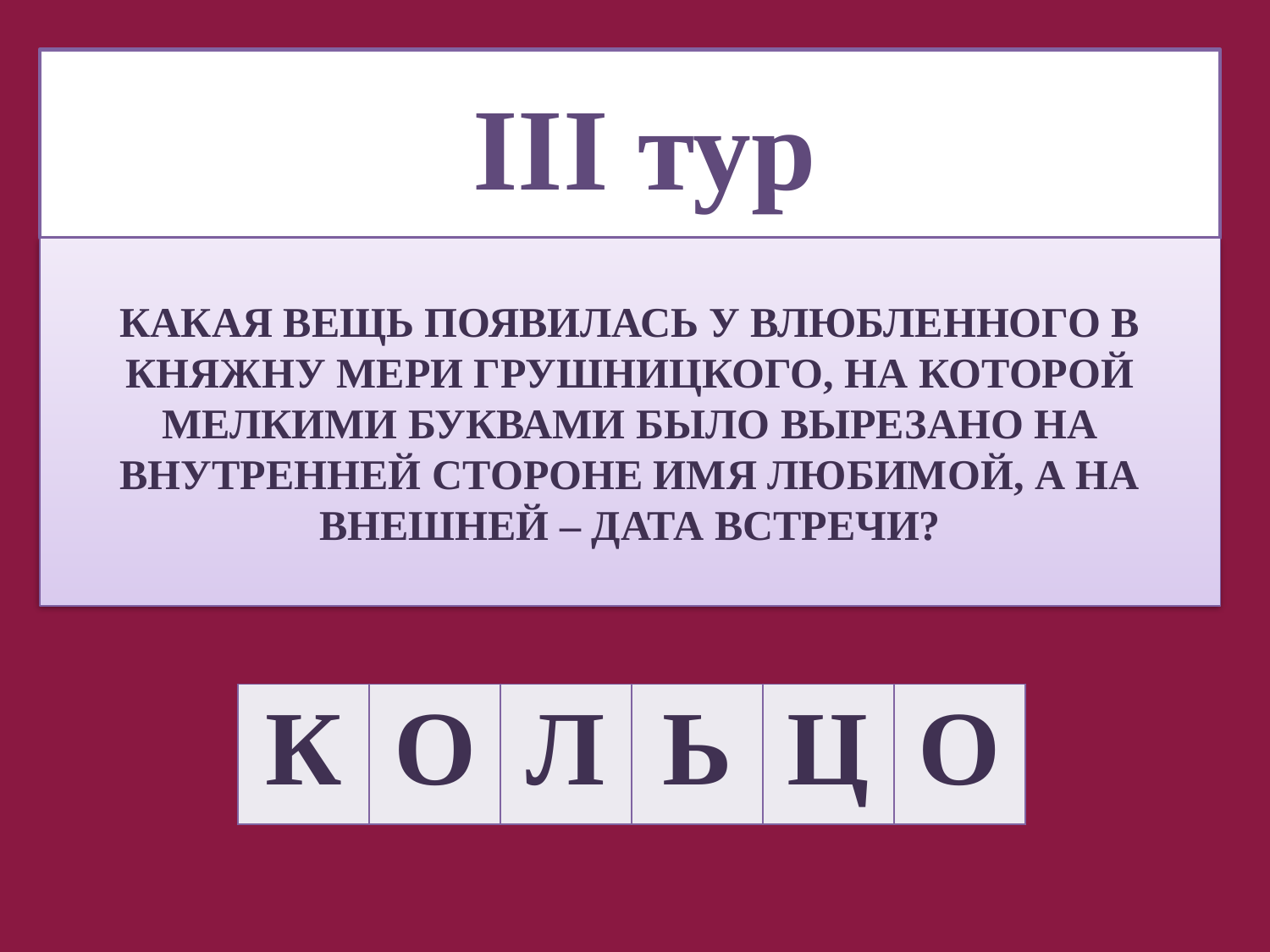

# III тур

КАКАЯ ВЕЩЬ ПОЯВИЛАСЬ У ВЛЮБЛЕННОГО В КНЯЖНУ МЕРИ ГРУШНИЦКОГО, НА КОТОРОЙ МЕЛКИМИ БУКВАМИ БЫЛО ВЫРЕЗАНО НА ВНУТРЕННЕЙ СТОРОНЕ ИМЯ ЛЮБИМОЙ, А НА ВНЕШНЕЙ – ДАТА ВСТРЕЧИ?

| К | О | Л | Ь | Ц | О |
| --- | --- | --- | --- | --- | --- |